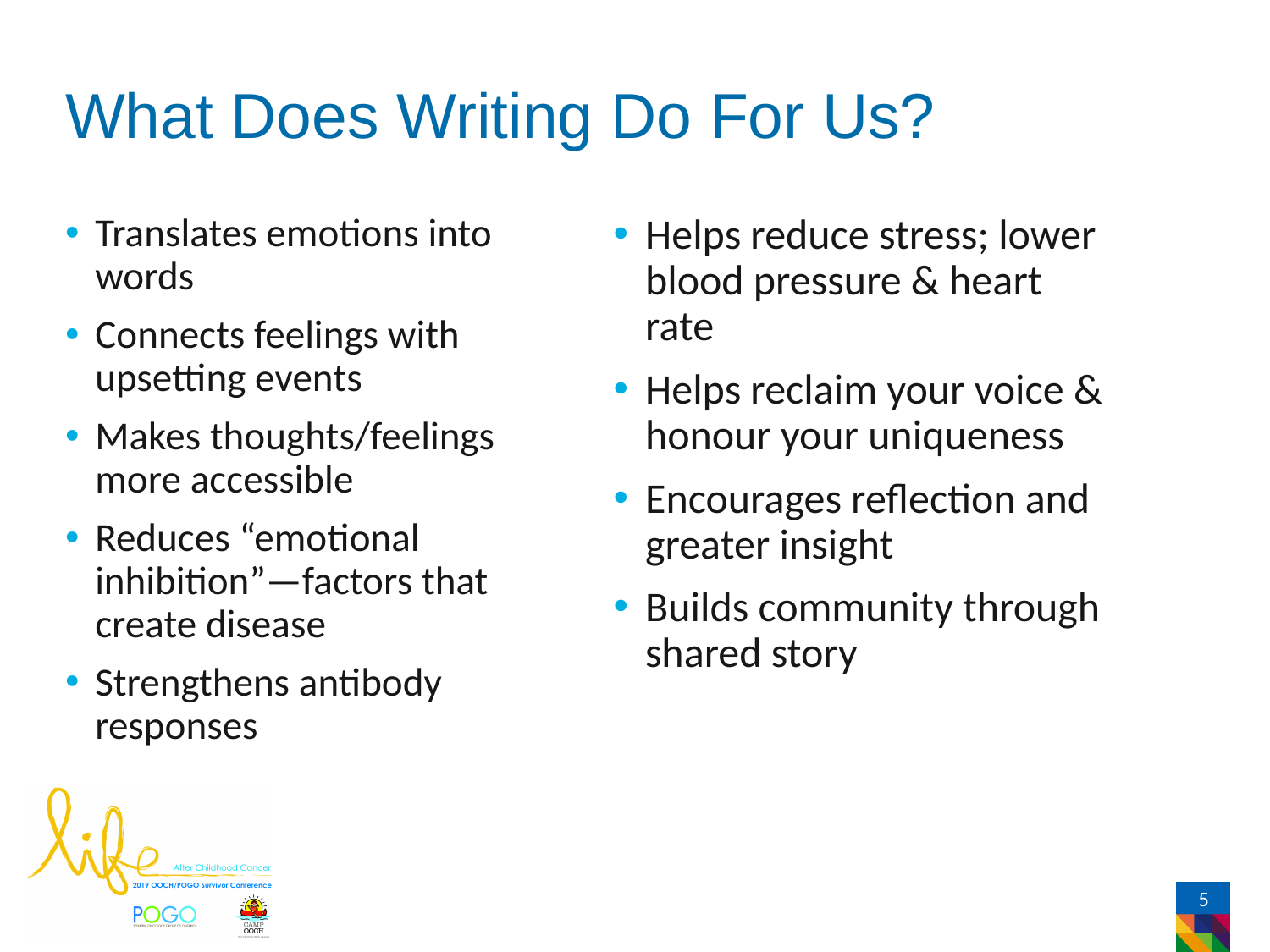

# What Does Writing Do For Us?
Translates emotions into words
Connects feelings with upsetting events
Makes thoughts/feelings more accessible
Reduces “emotional inhibition”—factors that create disease
Strengthens antibody responses

Helps reduce stress; lower blood pressure & heart rate
Helps reclaim your voice & honour your uniqueness
Encourages reflection and greater insight
Builds community through shared story